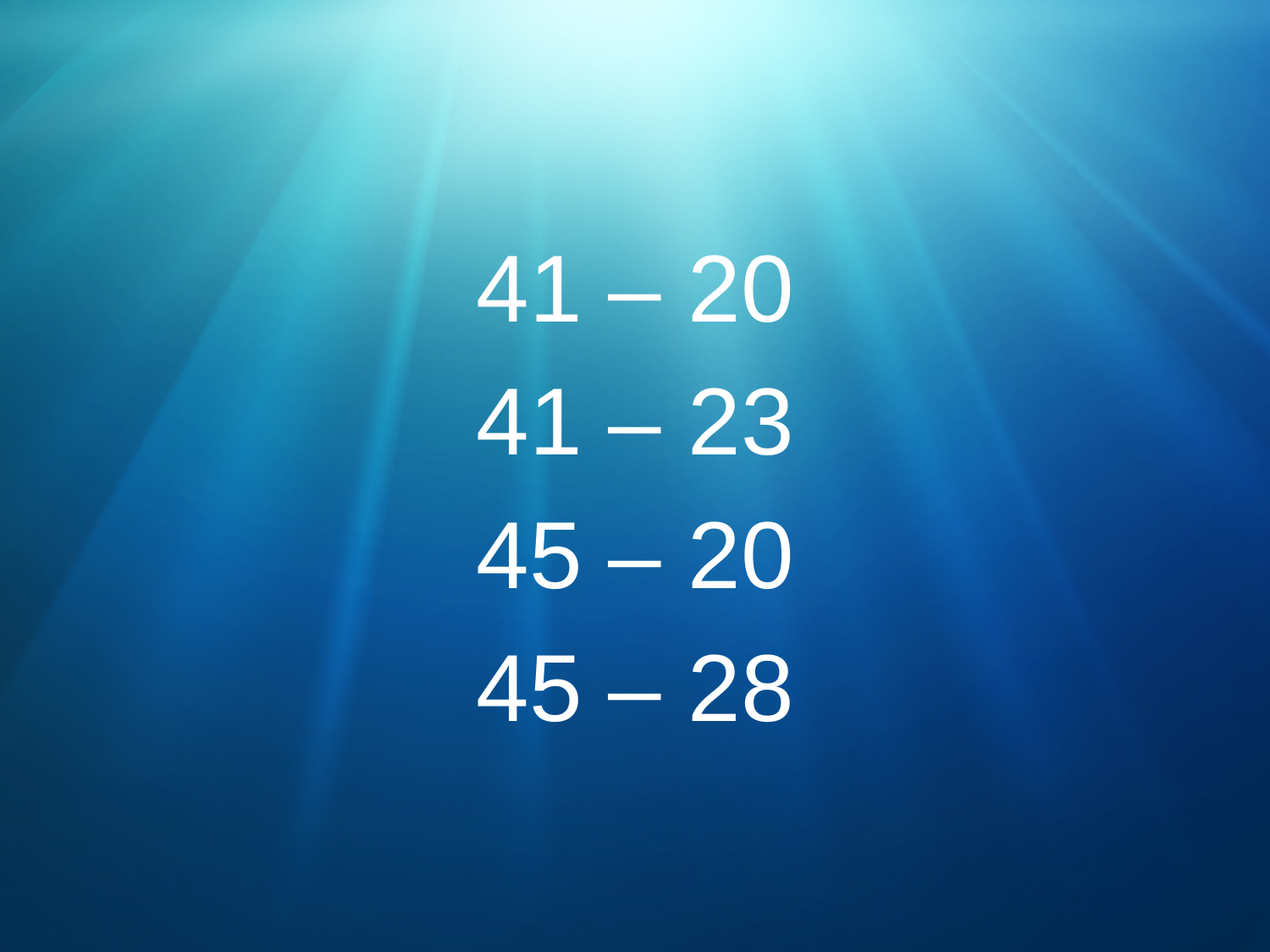

41 – 20
41 – 23
45 – 20
45 – 28